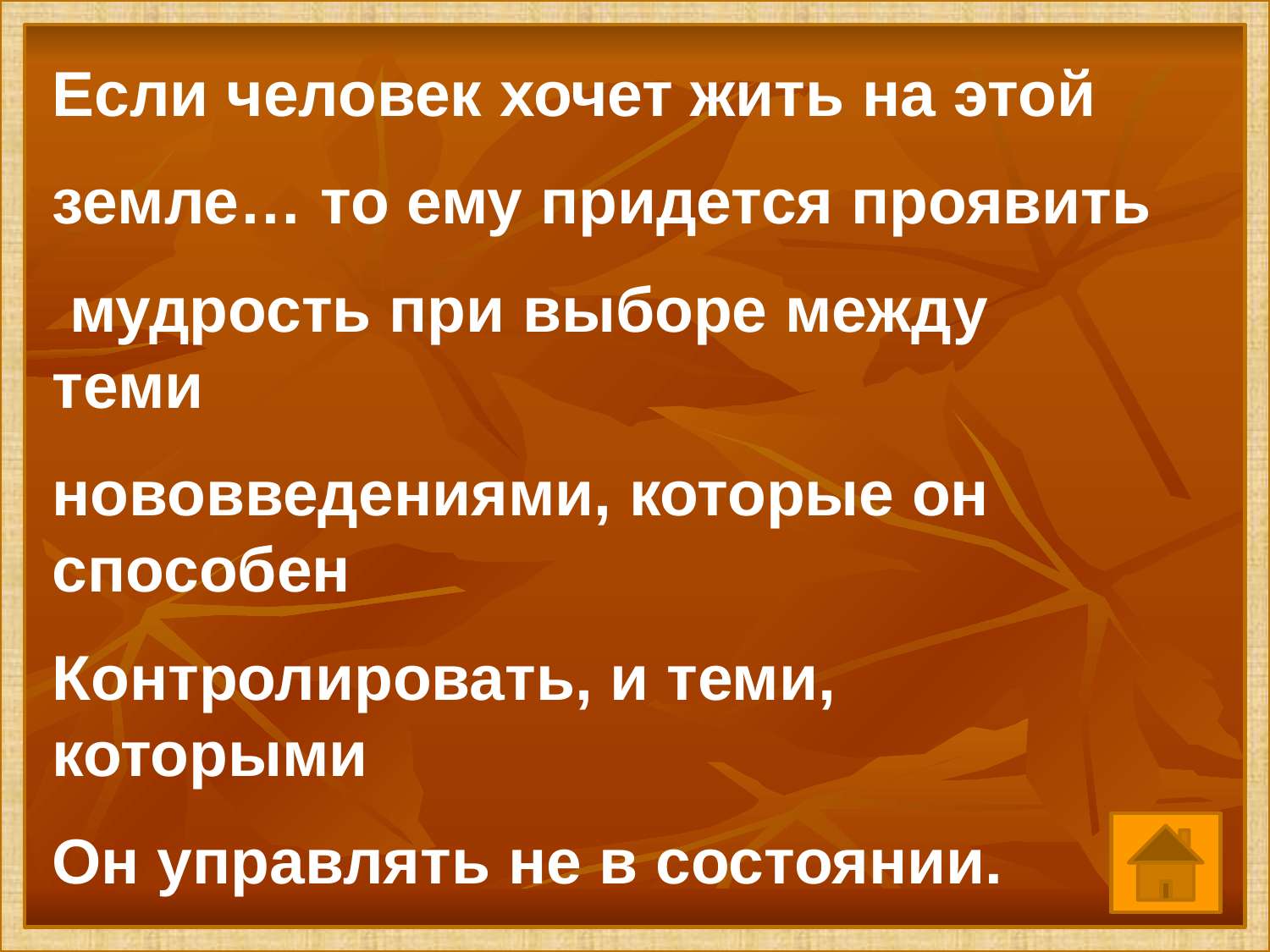

Если человек хочет жить на этой
земле… то ему придется проявить
 мудрость при выборе между теми
нововведениями, которые он  способен
Контролировать, и теми, которыми
Он управлять не в состоянии.
					Дж. Драйфус